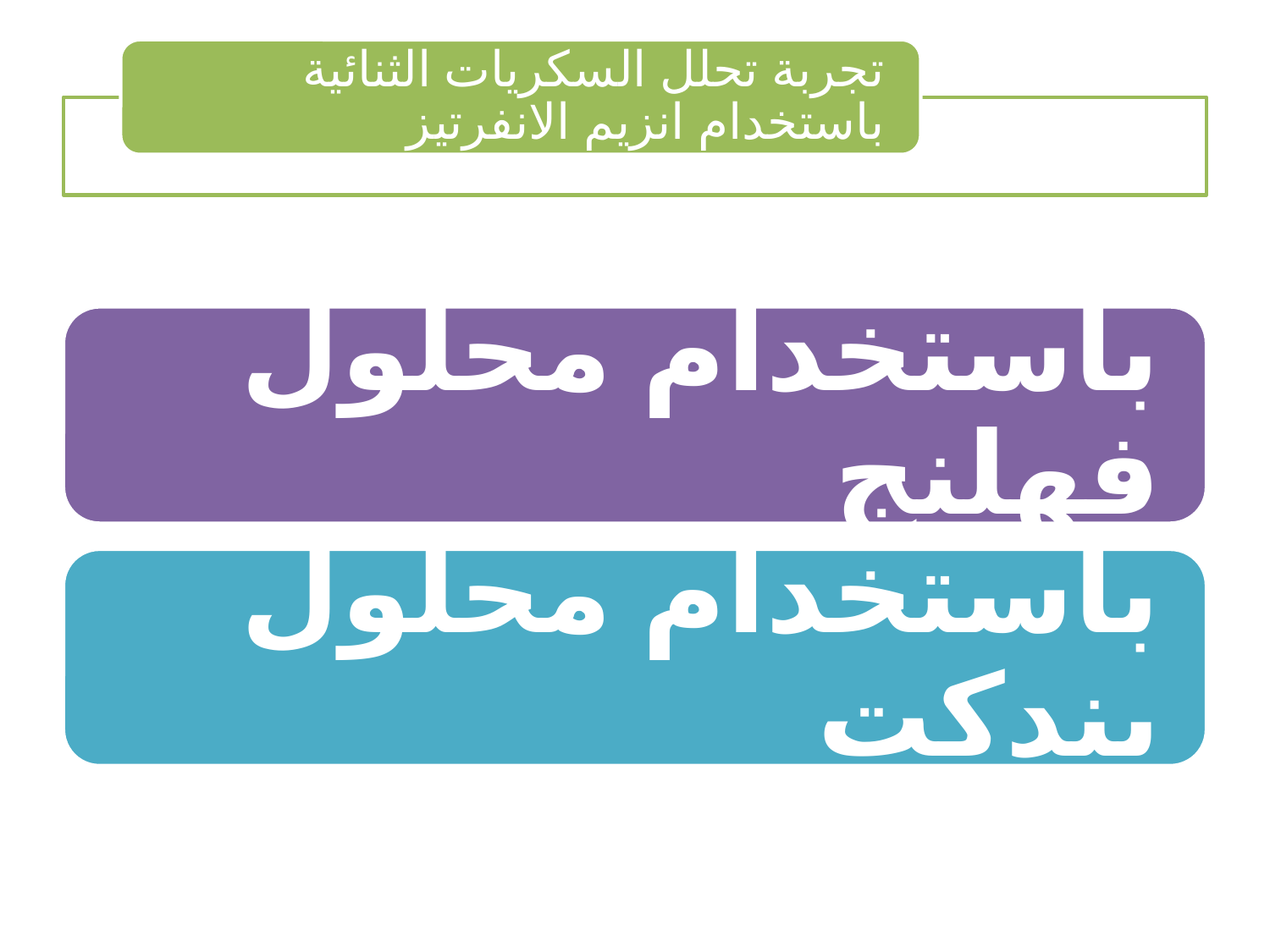

تجربة تحلل السكريات الثنائية باستخدام انزيم الانفرتيز
باستخدام محلول فهلنج
باستخدام محلول بندكت